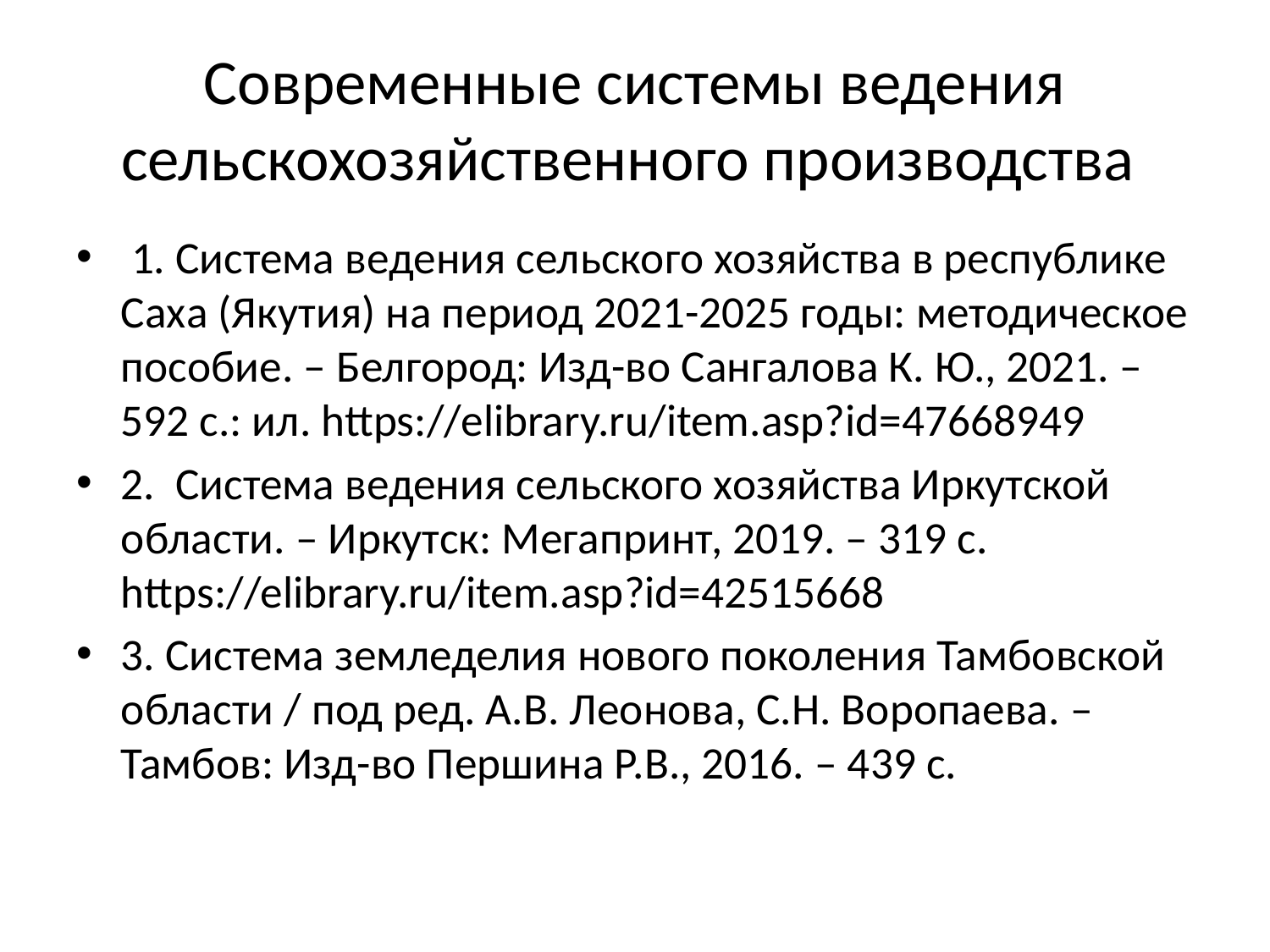

# Современные системы ведения сельскохозяйственного производства
 1. Система ведения сельского хозяйства в республике Саха (Якутия) на период 2021-2025 годы: методическое пособие. – Белгород: Изд-во Сангалова К. Ю., 2021. – 592 с.: ил. https://elibrary.ru/item.asp?id=47668949
2.  Система ведения сельского хозяйства Иркутской области. – Иркутск: Мегапринт, 2019. – 319 с. https://elibrary.ru/item.asp?id=42515668
3. Система земледелия нового поколения Тамбовской области / под ред. А.В. Леонова, С.Н. Воропаева. – Тамбов: Изд-во Першина Р.В., 2016. – 439 с.